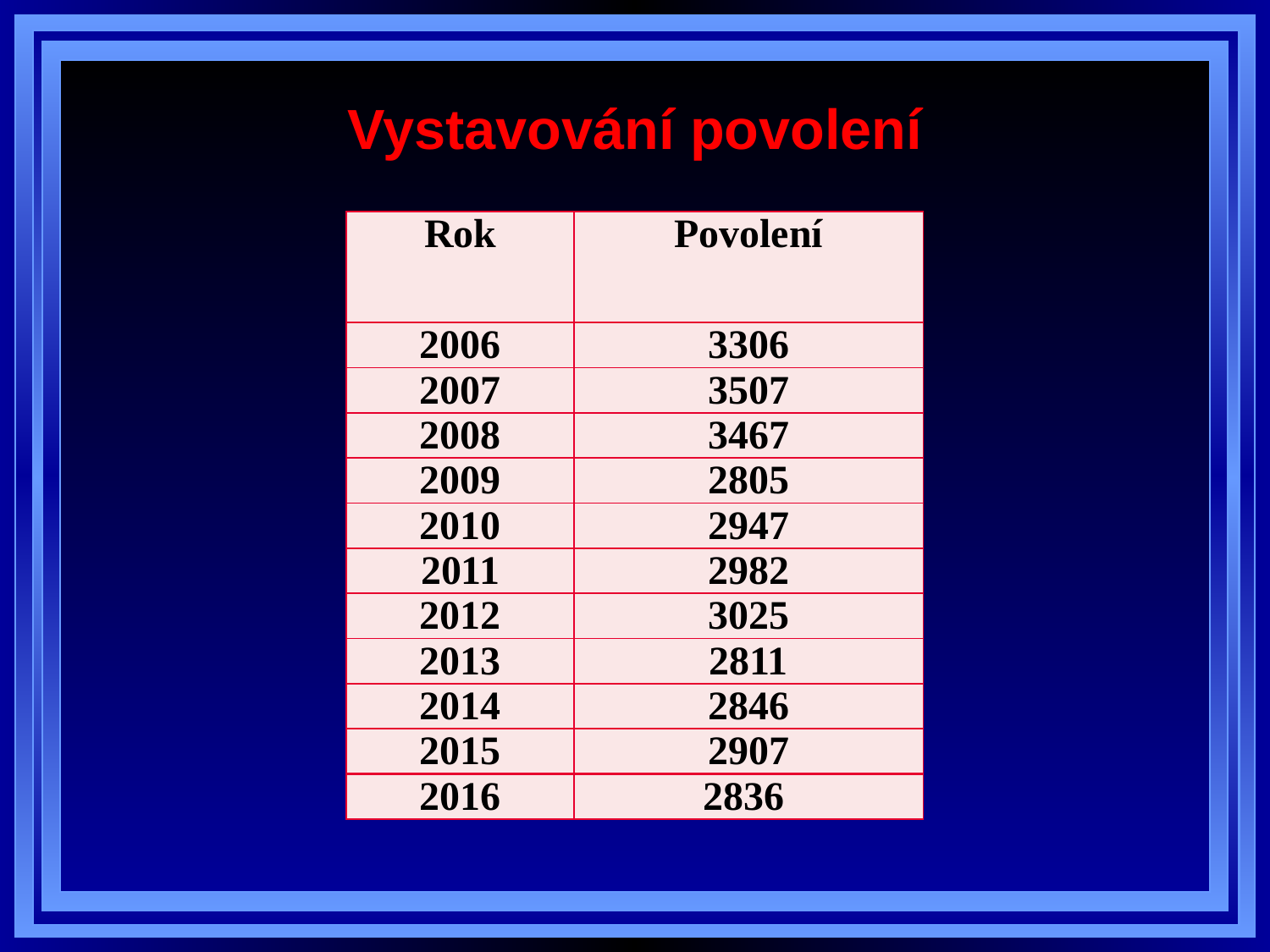

# Vystavování povolení

| Rok | Povolení |
| --- | --- |
| 2006 | 3306 |
| 2007 | 3507 |
| 2008 | 3467 |
| 2009 | 2805 |
| 2010 | 2947 |
| 2011 | 2982 |
| 2012 | 3025 |
| 2013 | 2811 |
| 2014 | 2846 |
| 2015 | 2907 |
| 2016 | 2836 |